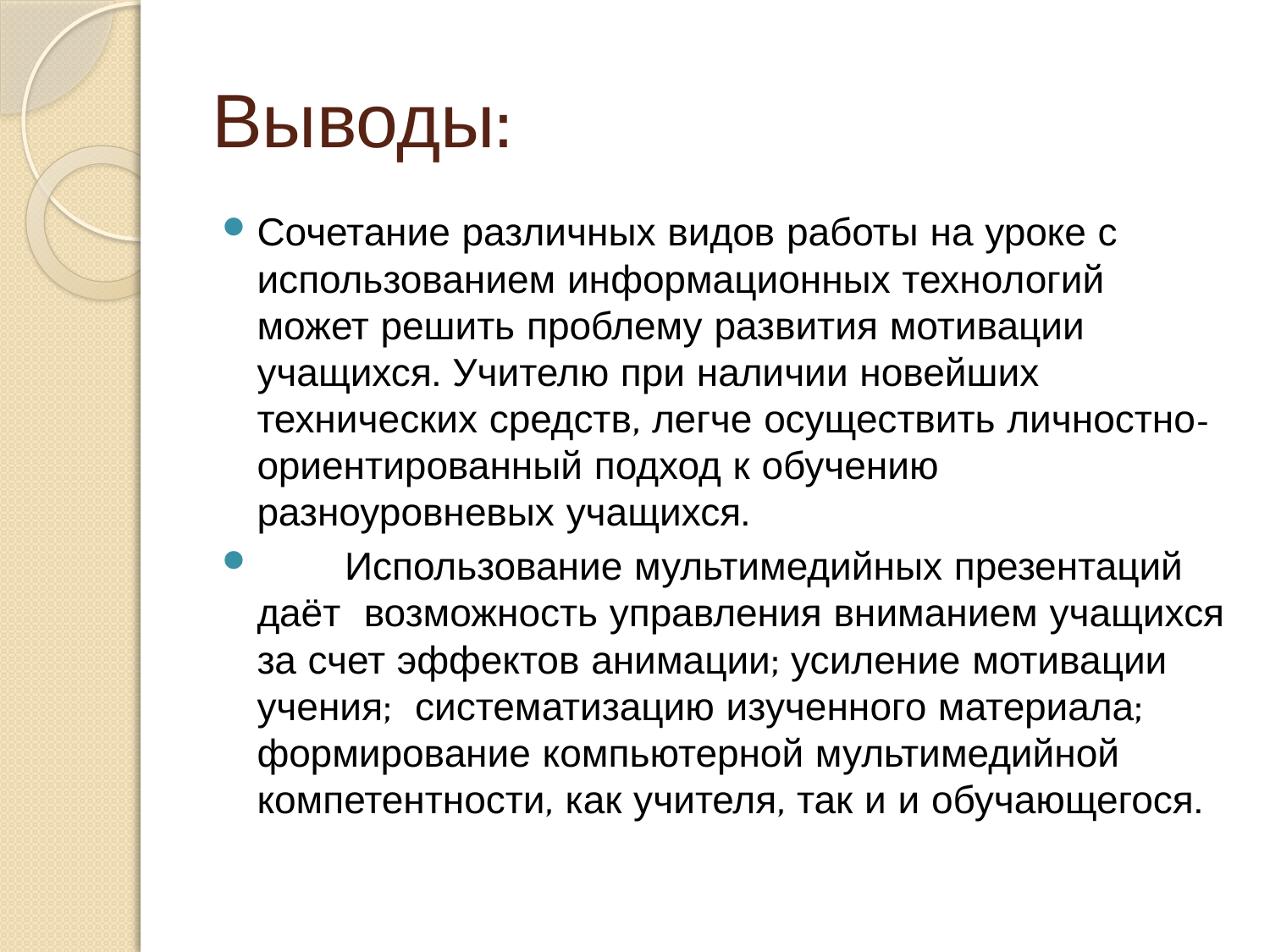

# Выводы:
Сочетание различных видов работы на уроке с использованием информационных технологий может решить проблему развития мотивации учащихся. Учителю при наличии новейших технических средств, легче осуществить личностно-ориентированный подход к обучению разноуровневых учащихся.
	Использование мультимедийных презентаций даёт  возможность управления вниманием учащихся за счет эффектов анимации; усиление мотивации учения;  систематизацию изученного материала; формирование компьютерной мультимедийной компетентности, как учителя, так и и обучающегося.